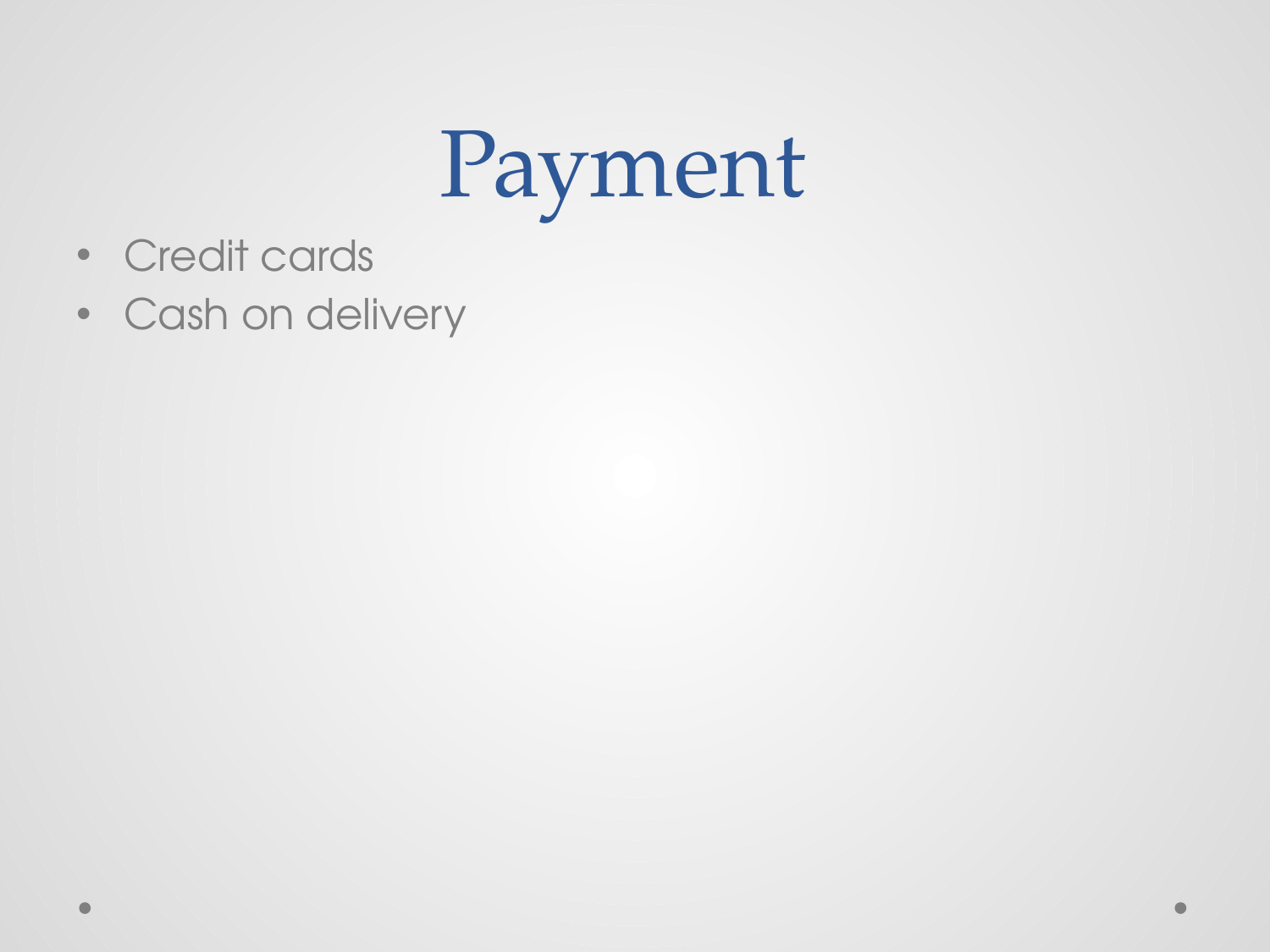

# Payment
Credit cards
Cash on delivery